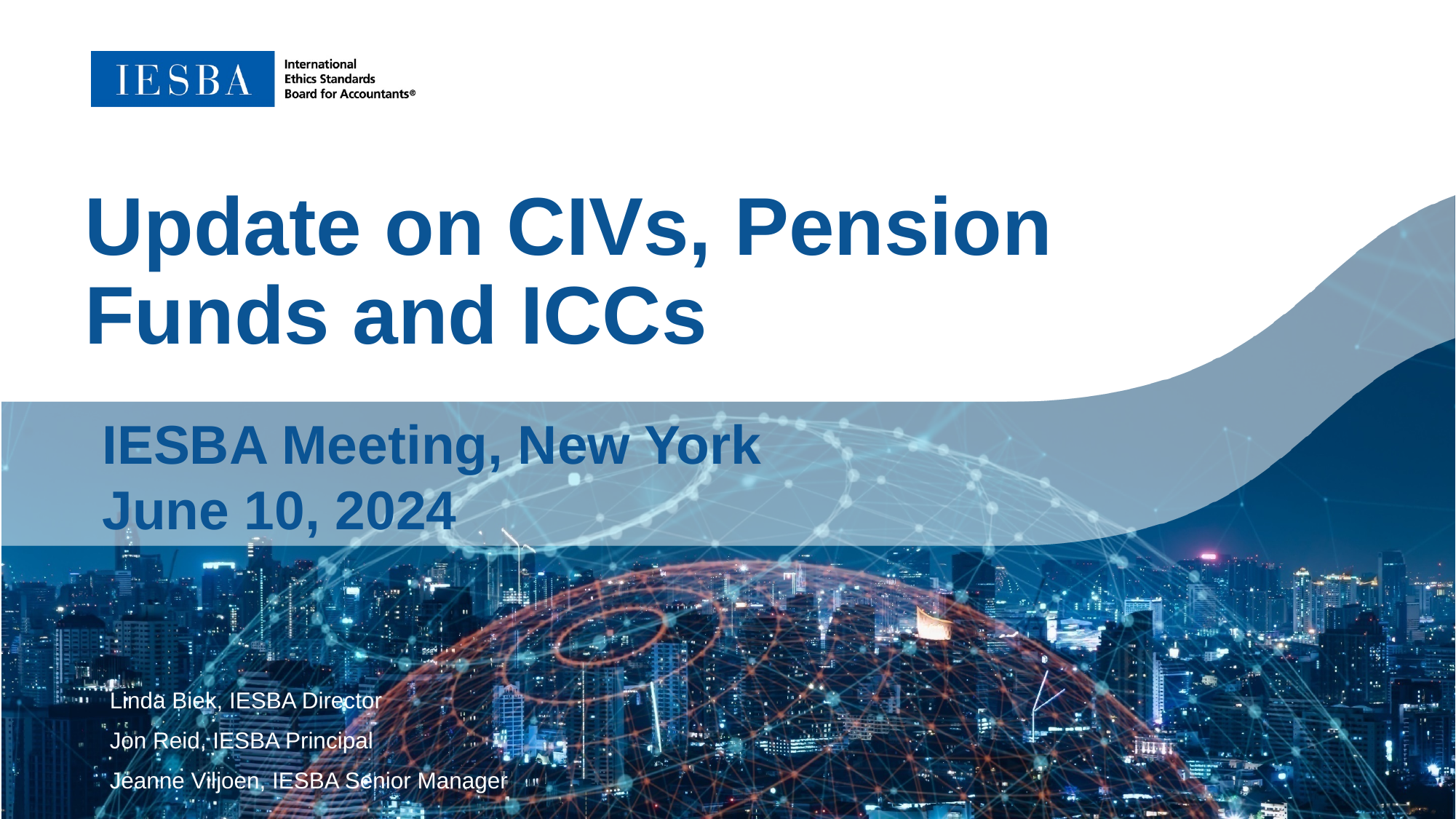

Update on CIVs, Pension Funds and ICCs
IESBA Meeting, New York
June 10, 2024
Linda Biek, IESBA Director
Jon Reid, IESBA Principal
Jeanne Viljoen, IESBA Senior Manager